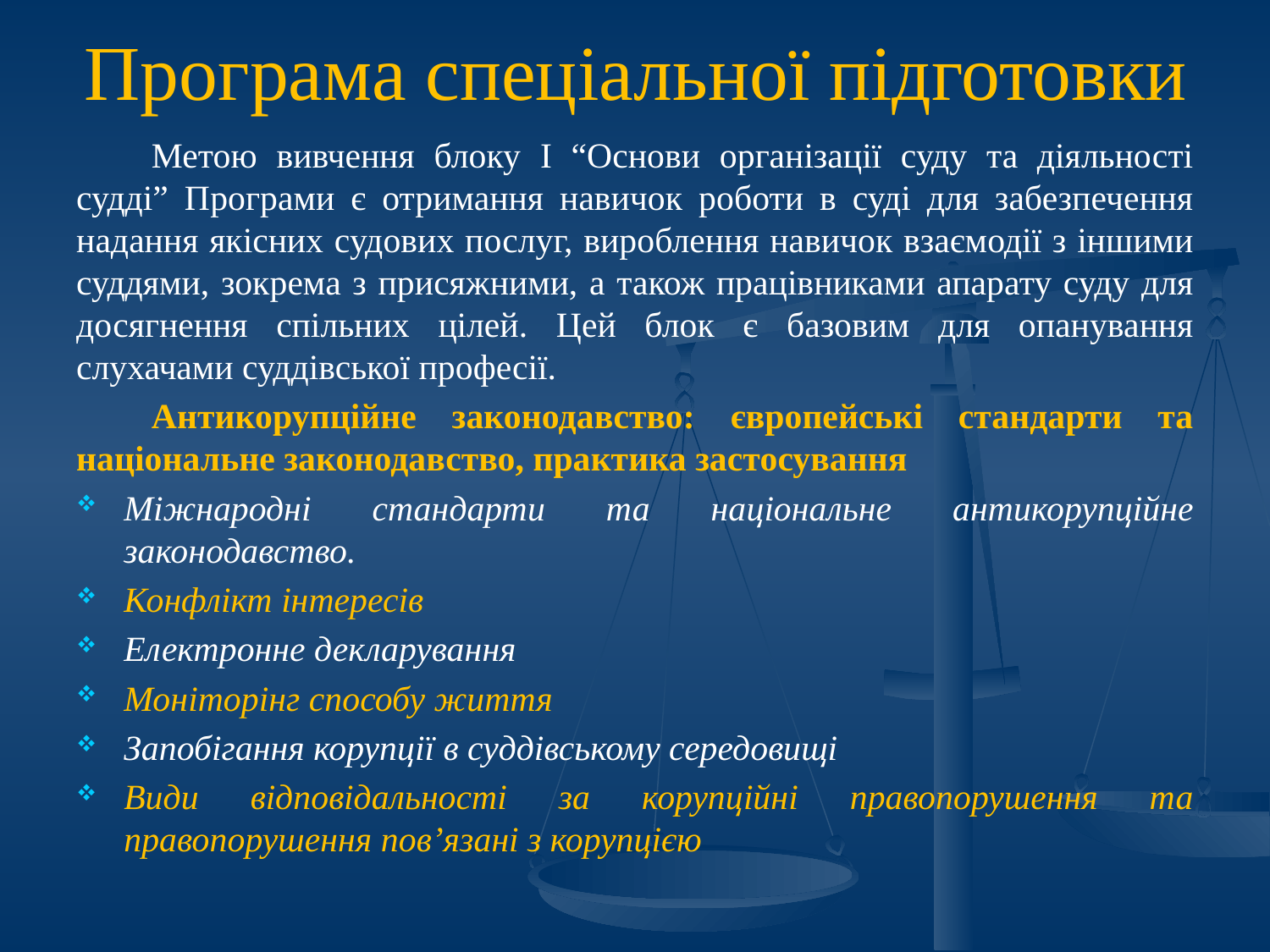

# Програма спеціальної підготовки
Метою вивчення блоку І “Основи організації суду та діяльності судді” Програми є отримання навичок роботи в суді для забезпечення надання якісних судових послуг, вироблення навичок взаємодії з іншими суддями, зокрема з присяжними, а також працівниками апарату суду для досягнення спільних цілей. Цей блок є базовим для опанування слухачами суддівської професії.
Антикорупційне законодавство: європейські стандарти та національне законодавство, практика застосування
Міжнародні стандарти та національне антикорупційне законодавство.
Конфлікт інтересів
Електронне декларування
Моніторінг способу життя
Запобігання корупції в суддівському середовищі
Види відповідальності за корупційні правопорушення та правопорушення пов’язані з корупцією